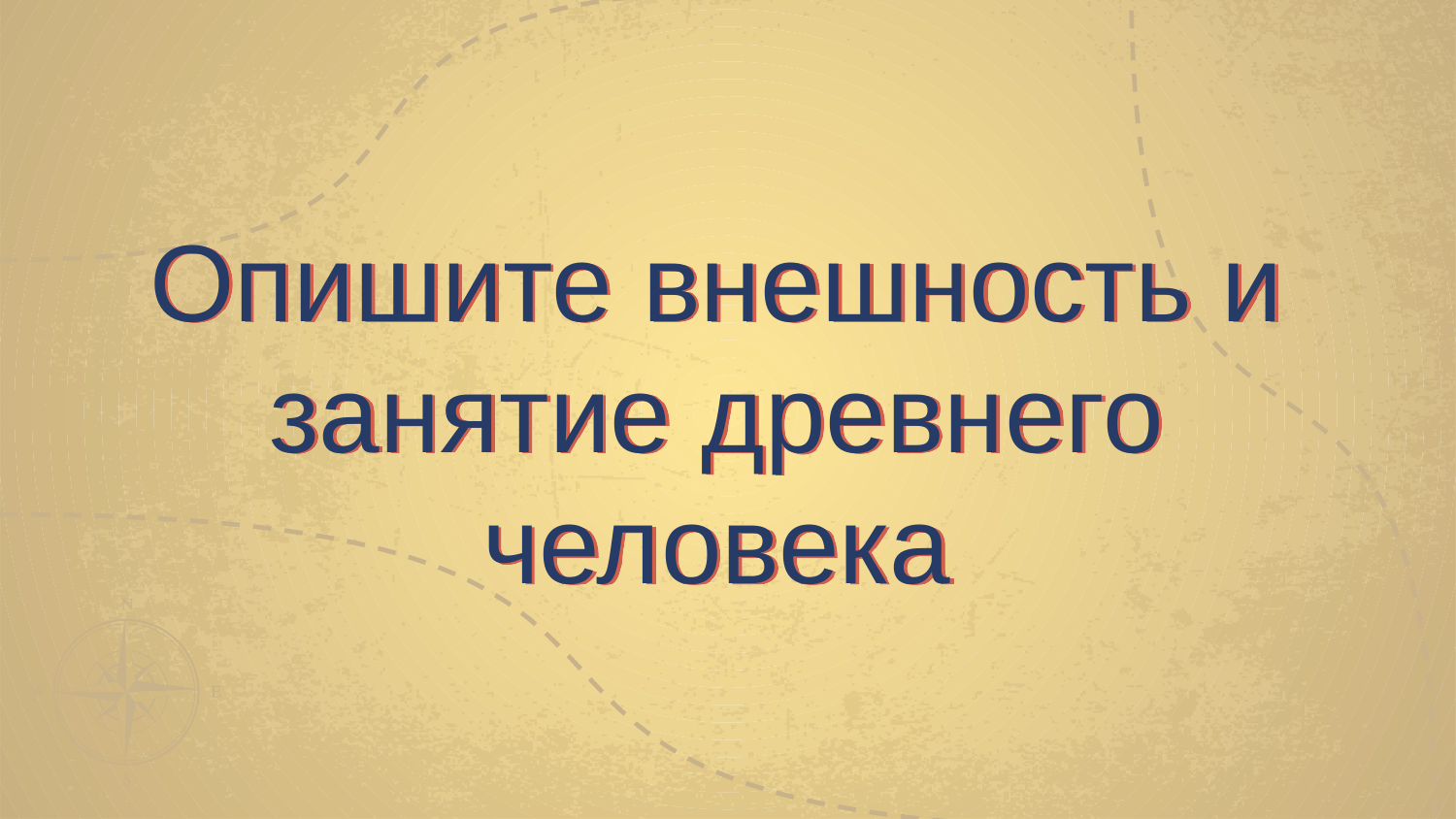

# Опишите внешность и занятие древнего человека